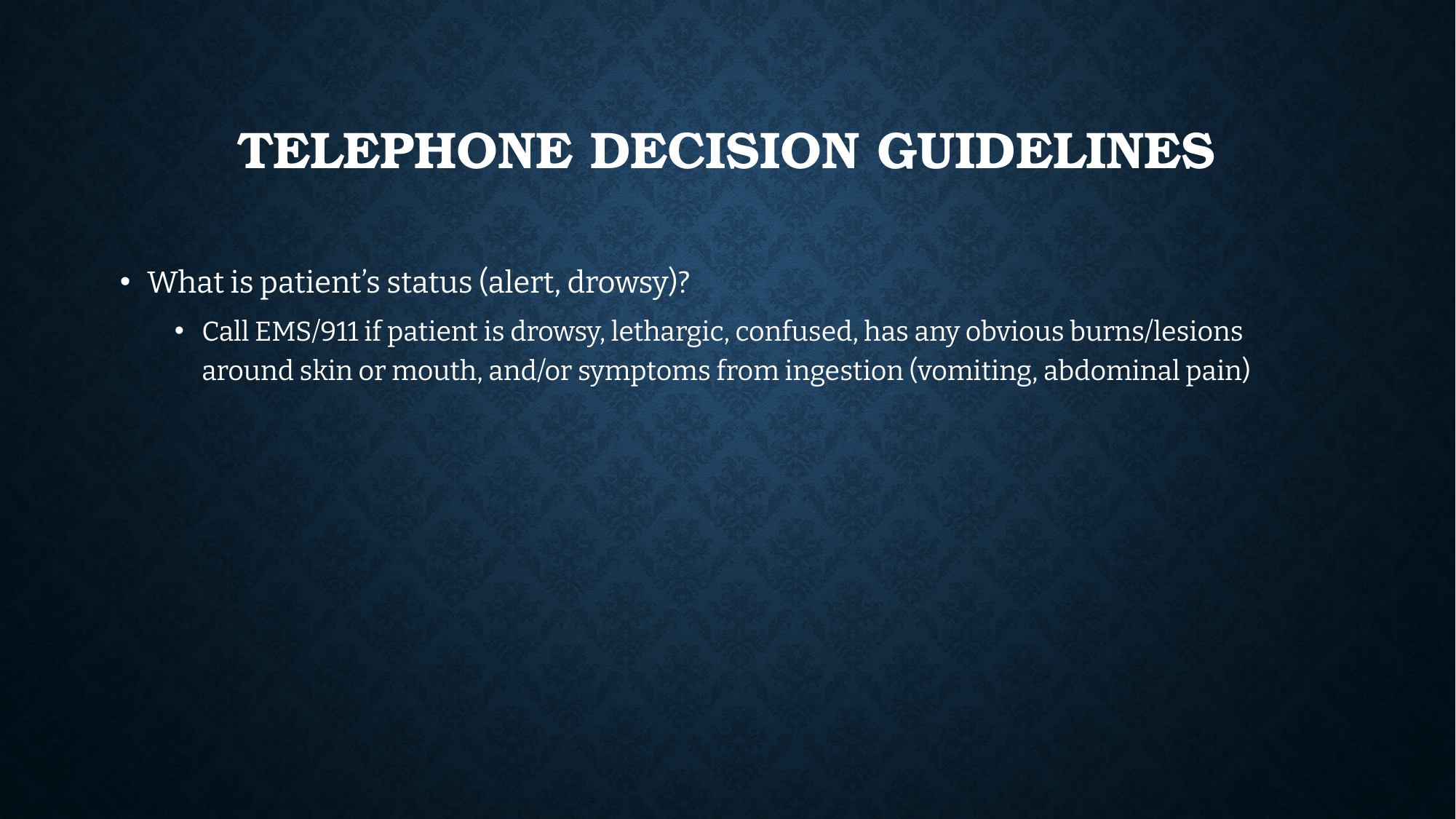

# Telephone Decision Guidelines
What is patient’s status (alert, drowsy)?
Call EMS/911 if patient is drowsy, lethargic, confused, has any obvious burns/lesions around skin or mouth, and/or symptoms from ingestion (vomiting, abdominal pain)